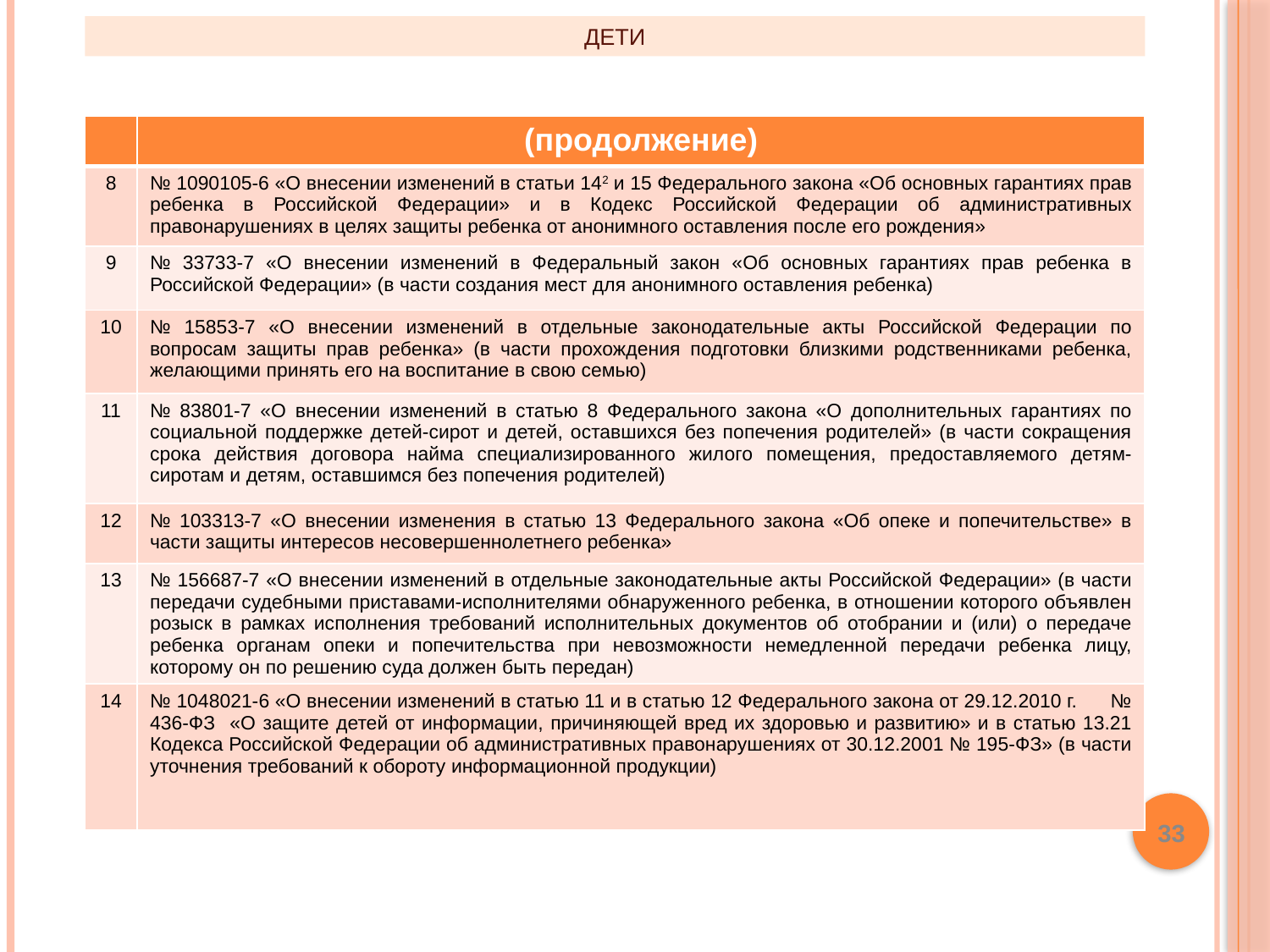

ДЕТИ
|  | (продолжение) |
| --- | --- |
| 8 | № 1090105-6 «О внесении изменений в статьи 142 и 15 Федерального закона «Об основных гарантиях прав ребенка в Российской Федерации» и в Кодекс Российской Федерации об административных правонарушениях в целях защиты ребенка от анонимного оставления после его рождения» |
| 9 | № 33733-7 «О внесении изменений в Федеральный закон «Об основных гарантиях прав ребенка в Российской Федерации» (в части создания мест для анонимного оставления ребенка) |
| 10 | № 15853-7 «О внесении изменений в отдельные законодательные акты Российской Федерации по вопросам защиты прав ребенка» (в части прохождения подготовки близкими родственниками ребенка, желающими принять его на воспитание в свою семью) |
| 11 | № 83801-7 «О внесении изменений в статью 8 Федерального закона «О дополнительных гарантиях по социальной поддержке детей-сирот и детей, оставшихся без попечения родителей» (в части сокращения срока действия договора найма специализированного жилого помещения, предоставляемого детям-сиротам и детям, оставшимся без попечения родителей) |
| 12 | № 103313-7 «О внесении изменения в статью 13 Федерального закона «Об опеке и попечительстве» в части защиты интересов несовершеннолетнего ребенка» |
| 13 | № 156687-7 «О внесении изменений в отдельные законодательные акты Российской Федерации» (в части передачи судебными приставами-исполнителями обнаруженного ребенка, в отношении которого объявлен розыск в рамках исполнения требований исполнительных документов об отобрании и (или) о передаче ребенка органам опеки и попечительства при невозможности немедленной передачи ребенка лицу, которому он по решению суда должен быть передан) |
| 14 | № 1048021-6 «О внесении изменений в статью 11 и в статью 12 Федерального закона от 29.12.2010 г. № 436-ФЗ «О защите детей от информации, причиняющей вред их здоровью и развитию» и в статью 13.21 Кодекса Российской Федерации об административных правонарушениях от 30.12.2001 № 195-ФЗ» (в части уточнения требований к обороту информационной продукции) |
33